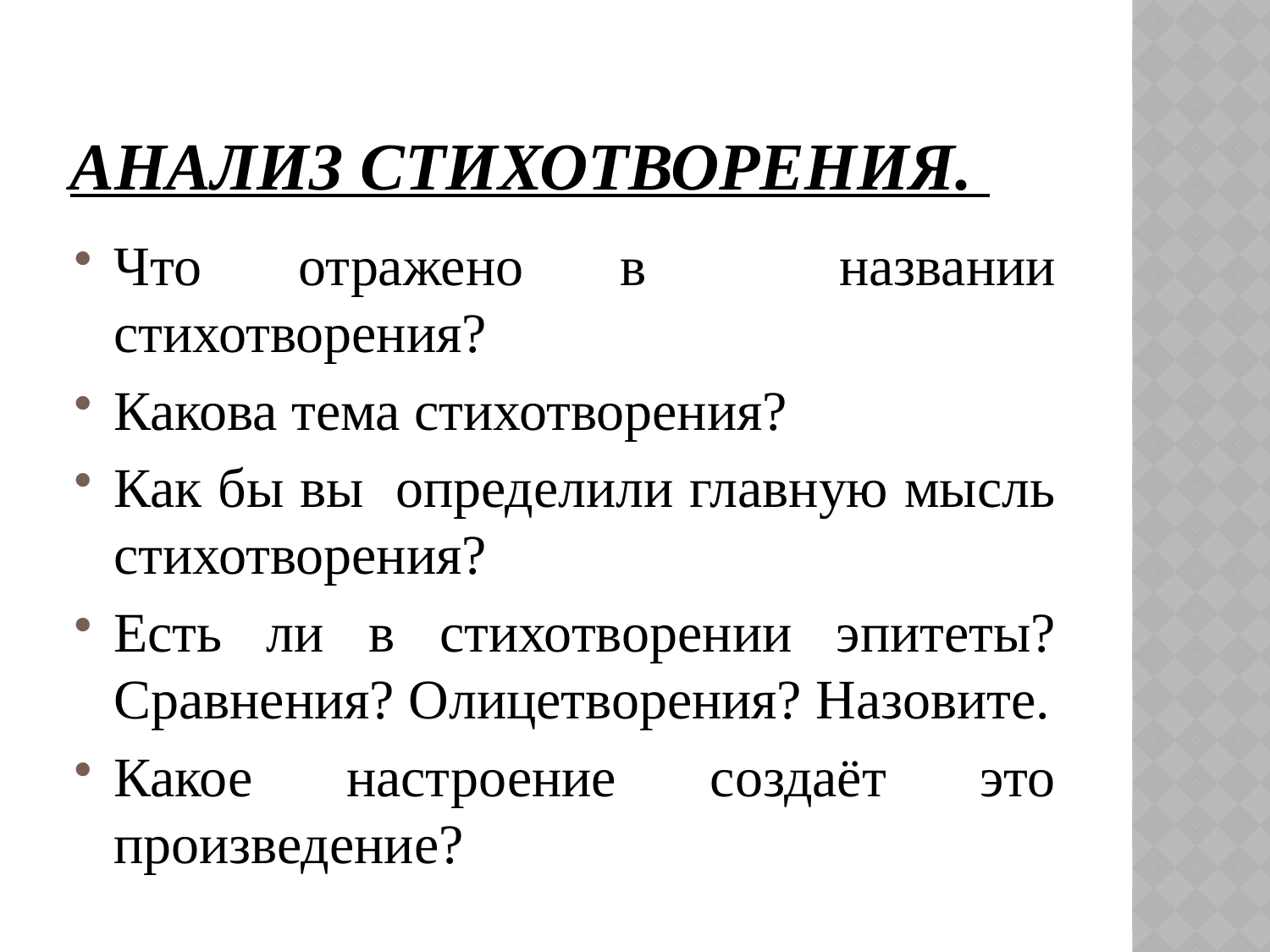

# Анализ стихотворения.
Что отражено в  названии стихотворения?
Какова тема стихотворения?
Как бы вы  определили главную мысль стихотворения?
Есть ли в стихотворении эпитеты? Сравнения? Олицетворения? Назовите.
Какое настроение создаёт это произведение?